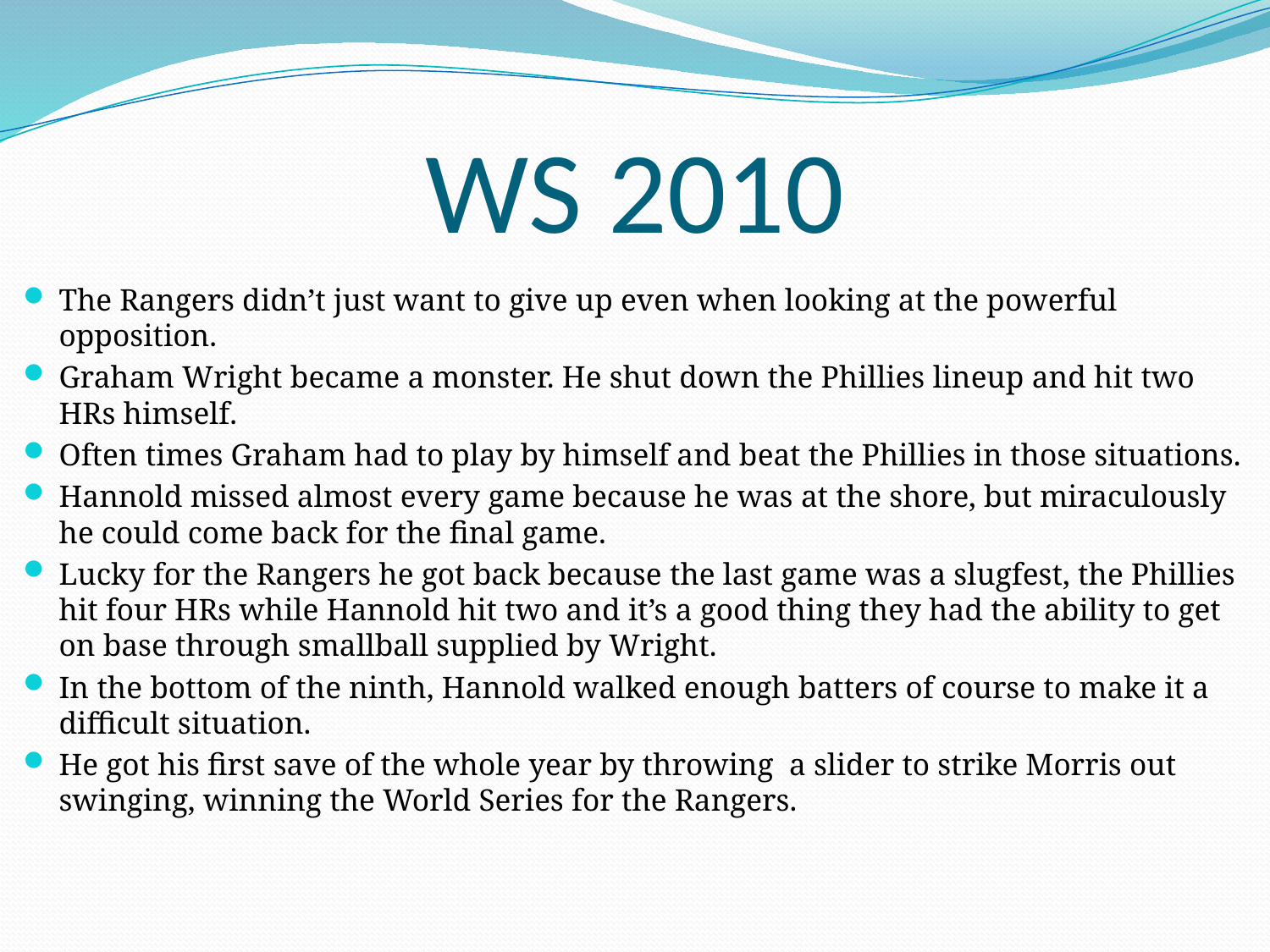

# WS 2010
The Rangers didn’t just want to give up even when looking at the powerful opposition.
Graham Wright became a monster. He shut down the Phillies lineup and hit two HRs himself.
Often times Graham had to play by himself and beat the Phillies in those situations.
Hannold missed almost every game because he was at the shore, but miraculously he could come back for the final game.
Lucky for the Rangers he got back because the last game was a slugfest, the Phillies hit four HRs while Hannold hit two and it’s a good thing they had the ability to get on base through smallball supplied by Wright.
In the bottom of the ninth, Hannold walked enough batters of course to make it a difficult situation.
He got his first save of the whole year by throwing  a slider to strike Morris out swinging, winning the World Series for the Rangers.